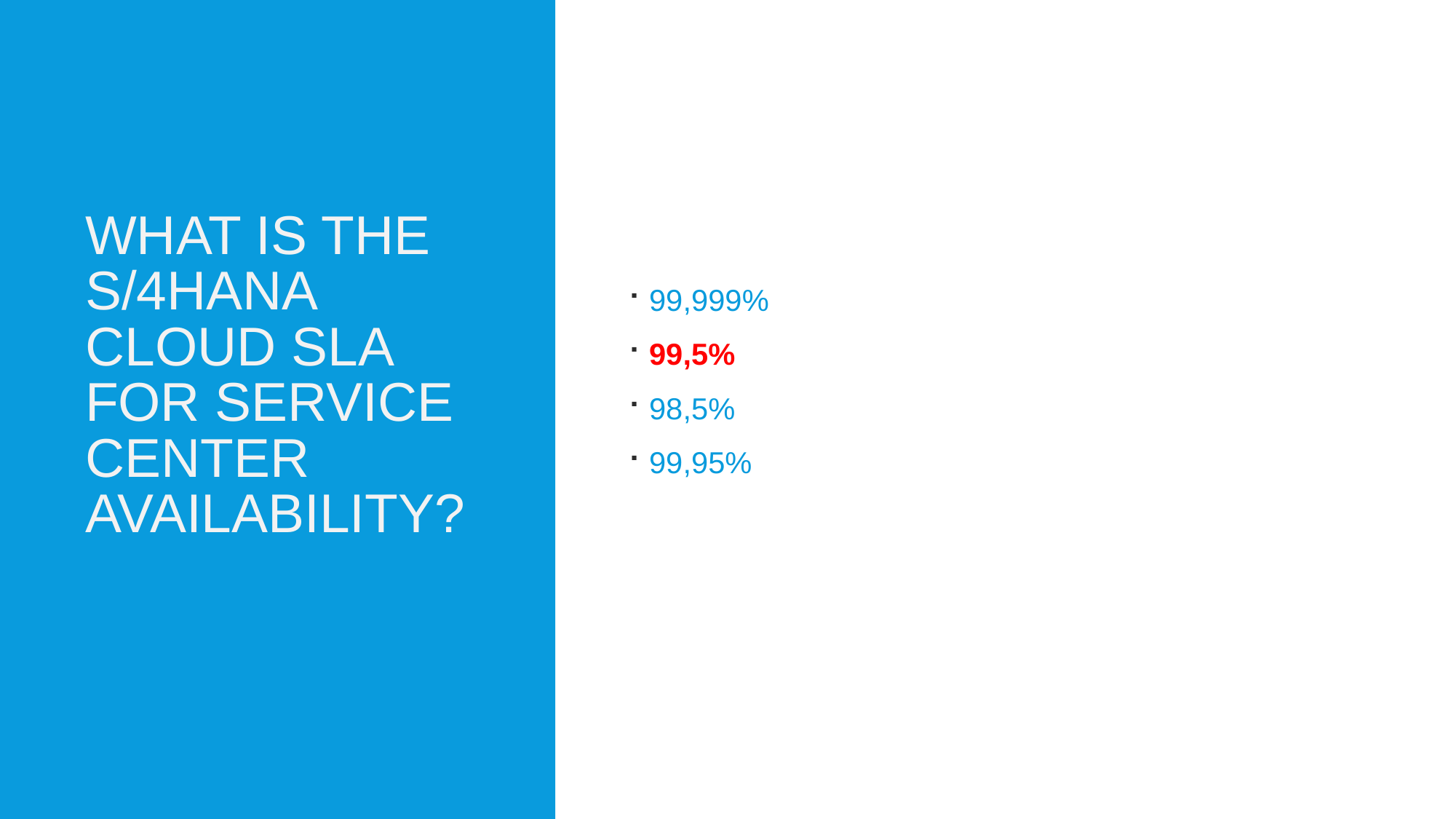

# What is the S/4HANA Cloud SLA for service center availability?
99,999%
99,5%
98,5%
99,95%